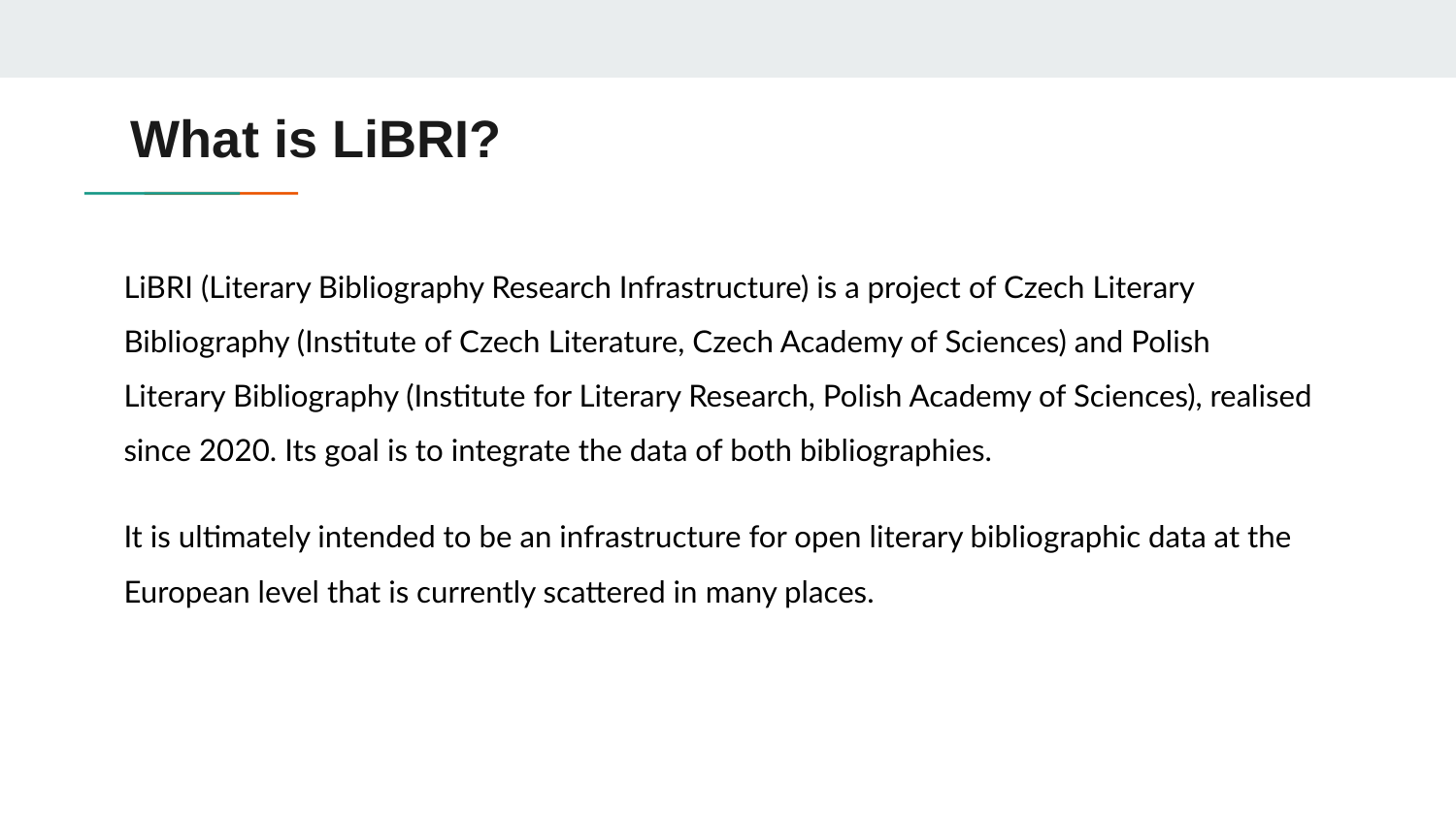

# What is LiBRI?
LiBRI (Literary Bibliography Research Infrastructure) is a project of Czech Literary Bibliography (Institute of Czech Literature, Czech Academy of Sciences) and Polish Literary Bibliography (Institute for Literary Research, Polish Academy of Sciences), realised since 2020. Its goal is to integrate the data of both bibliographies.
It is ultimately intended to be an infrastructure for open literary bibliographic data at the European level that is currently scattered in many places.